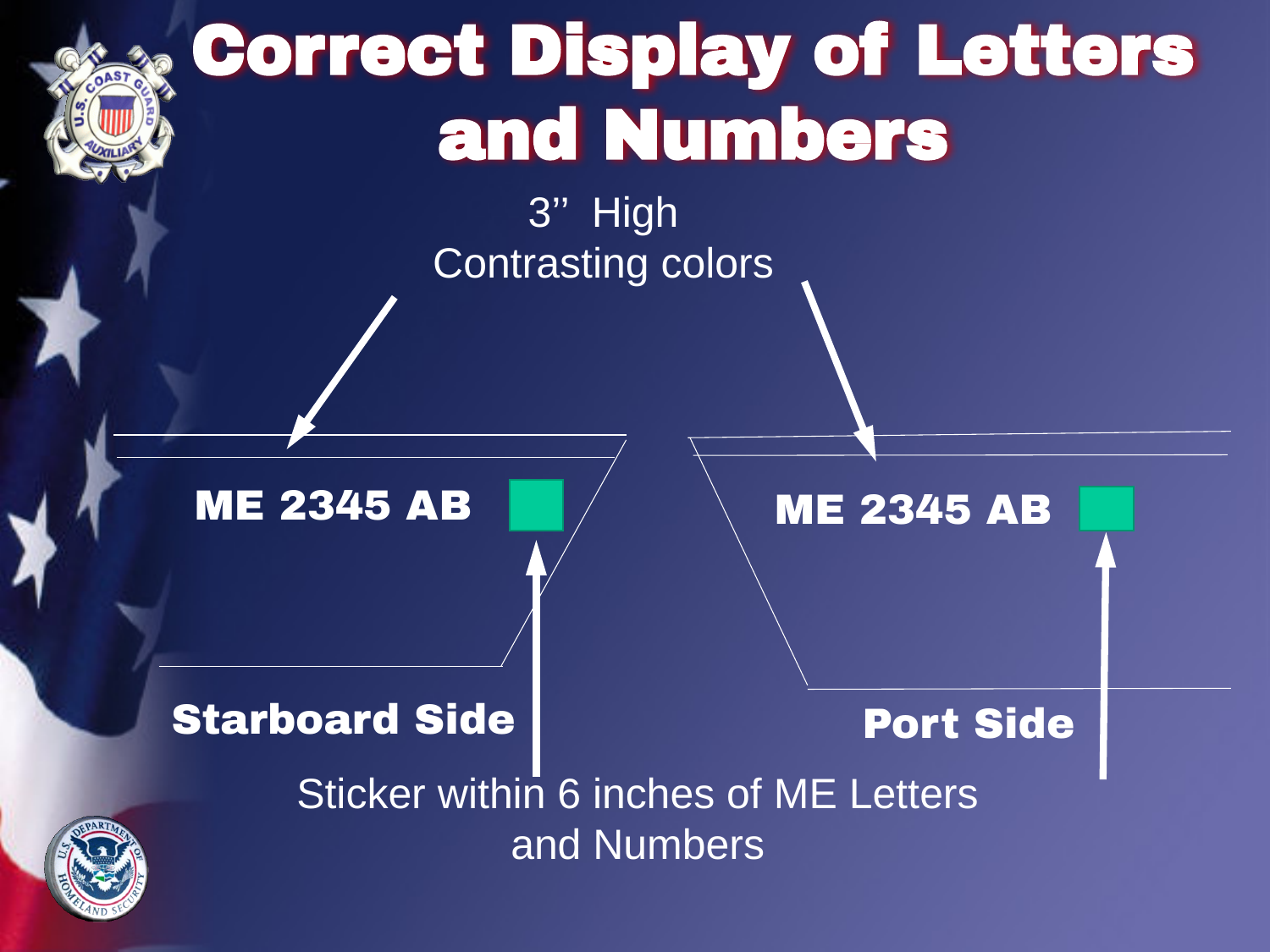

Correct Display of Letters and Numbers
3’’  High
Contrasting colors
ME 2345 AB
ME 2345 AB

Starboard Side
Port Side
Sticker within 6 inches of ME Letters and Numbers